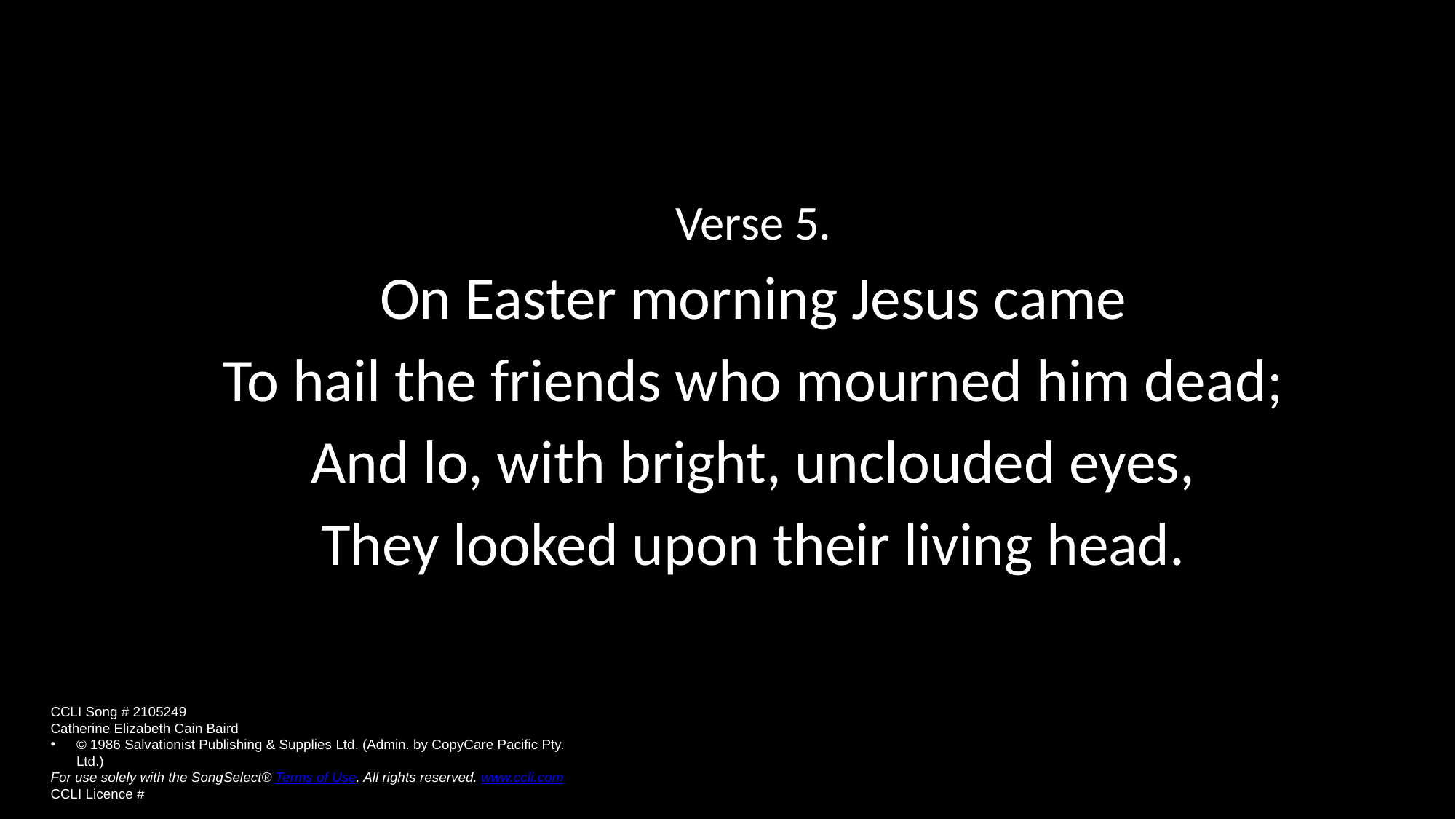

Verse 5.
On Easter morning Jesus came
To hail the friends who mourned him dead;
And lo, with bright, unclouded eyes,
They looked upon their living head.
CCLI Song # 2105249
Catherine Elizabeth Cain Baird
© 1986 Salvationist Publishing & Supplies Ltd. (Admin. by CopyCare Pacific Pty. Ltd.)
For use solely with the SongSelect® Terms of Use. All rights reserved. www.ccli.com
CCLI Licence #